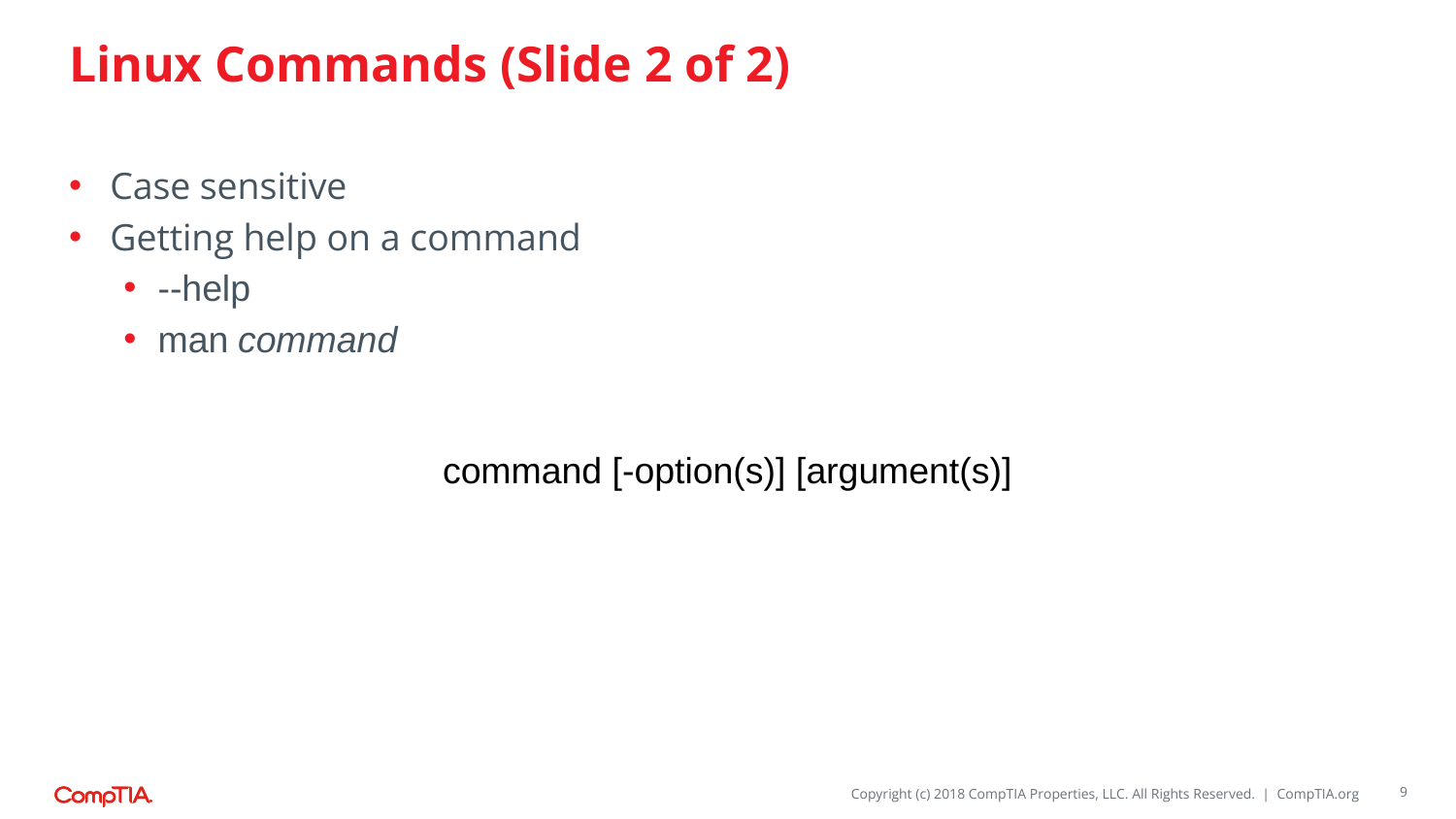

# Linux Commands (Slide 2 of 2)
Case sensitive
Getting help on a command
--help
man command
command [-option(s)] [argument(s)]
9